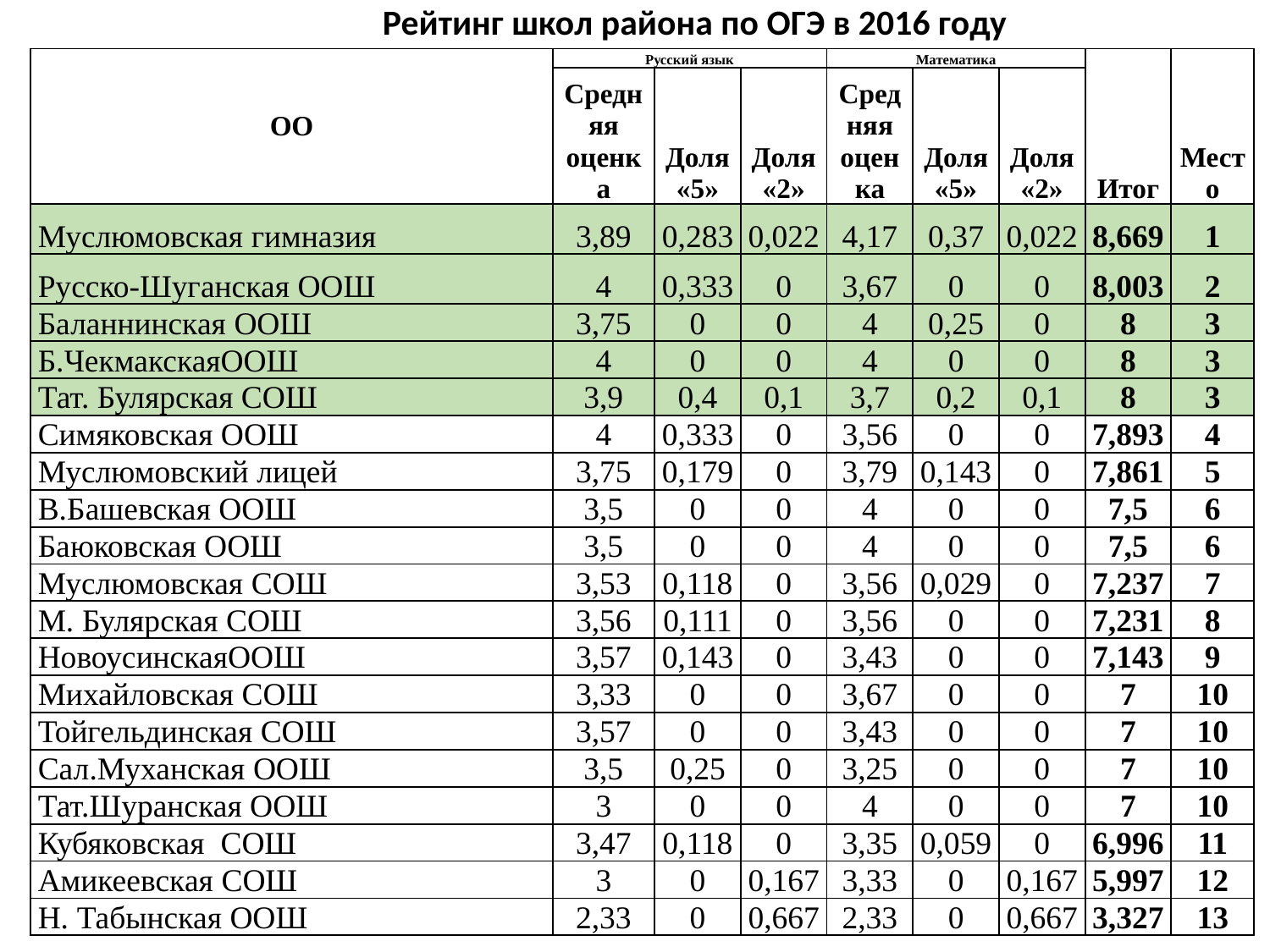

Рейтинг школ района по ОГЭ в 2016 году
| ОО | Русский язык |  |  | Математика |  |  | Итог | Место |
| --- | --- | --- | --- | --- | --- | --- | --- | --- |
|  | Средняя оценка | Доля «5» | Доля «2» | Средняя оценка | Доля «5» | Доля «2» |  |  |
| Муслюмовская гимназия | 3,89 | 0,283 | 0,022 | 4,17 | 0,37 | 0,022 | 8,669 | 1 |
| Русско-Шуганская ООШ | 4 | 0,333 | 0 | 3,67 | 0 | 0 | 8,003 | 2 |
| Баланнинская ООШ | 3,75 | 0 | 0 | 4 | 0,25 | 0 | 8 | 3 |
| Б.ЧекмакскаяООШ | 4 | 0 | 0 | 4 | 0 | 0 | 8 | 3 |
| Тат. Булярская СОШ | 3,9 | 0,4 | 0,1 | 3,7 | 0,2 | 0,1 | 8 | 3 |
| Симяковская ООШ | 4 | 0,333 | 0 | 3,56 | 0 | 0 | 7,893 | 4 |
| Муслюмовский лицей | 3,75 | 0,179 | 0 | 3,79 | 0,143 | 0 | 7,861 | 5 |
| В.Башевская ООШ | 3,5 | 0 | 0 | 4 | 0 | 0 | 7,5 | 6 |
| Баюковская ООШ | 3,5 | 0 | 0 | 4 | 0 | 0 | 7,5 | 6 |
| Муслюмовская СОШ | 3,53 | 0,118 | 0 | 3,56 | 0,029 | 0 | 7,237 | 7 |
| М. Булярская СОШ | 3,56 | 0,111 | 0 | 3,56 | 0 | 0 | 7,231 | 8 |
| НовоусинскаяООШ | 3,57 | 0,143 | 0 | 3,43 | 0 | 0 | 7,143 | 9 |
| Михайловская СОШ | 3,33 | 0 | 0 | 3,67 | 0 | 0 | 7 | 10 |
| Тойгельдинская СОШ | 3,57 | 0 | 0 | 3,43 | 0 | 0 | 7 | 10 |
| Сал.Муханская ООШ | 3,5 | 0,25 | 0 | 3,25 | 0 | 0 | 7 | 10 |
| Тат.Шуранская ООШ | 3 | 0 | 0 | 4 | 0 | 0 | 7 | 10 |
| Кубяковская СОШ | 3,47 | 0,118 | 0 | 3,35 | 0,059 | 0 | 6,996 | 11 |
| Амикеевская СОШ | 3 | 0 | 0,167 | 3,33 | 0 | 0,167 | 5,997 | 12 |
| Н. Табынская ООШ | 2,33 | 0 | 0,667 | 2,33 | 0 | 0,667 | 3,327 | 13 |